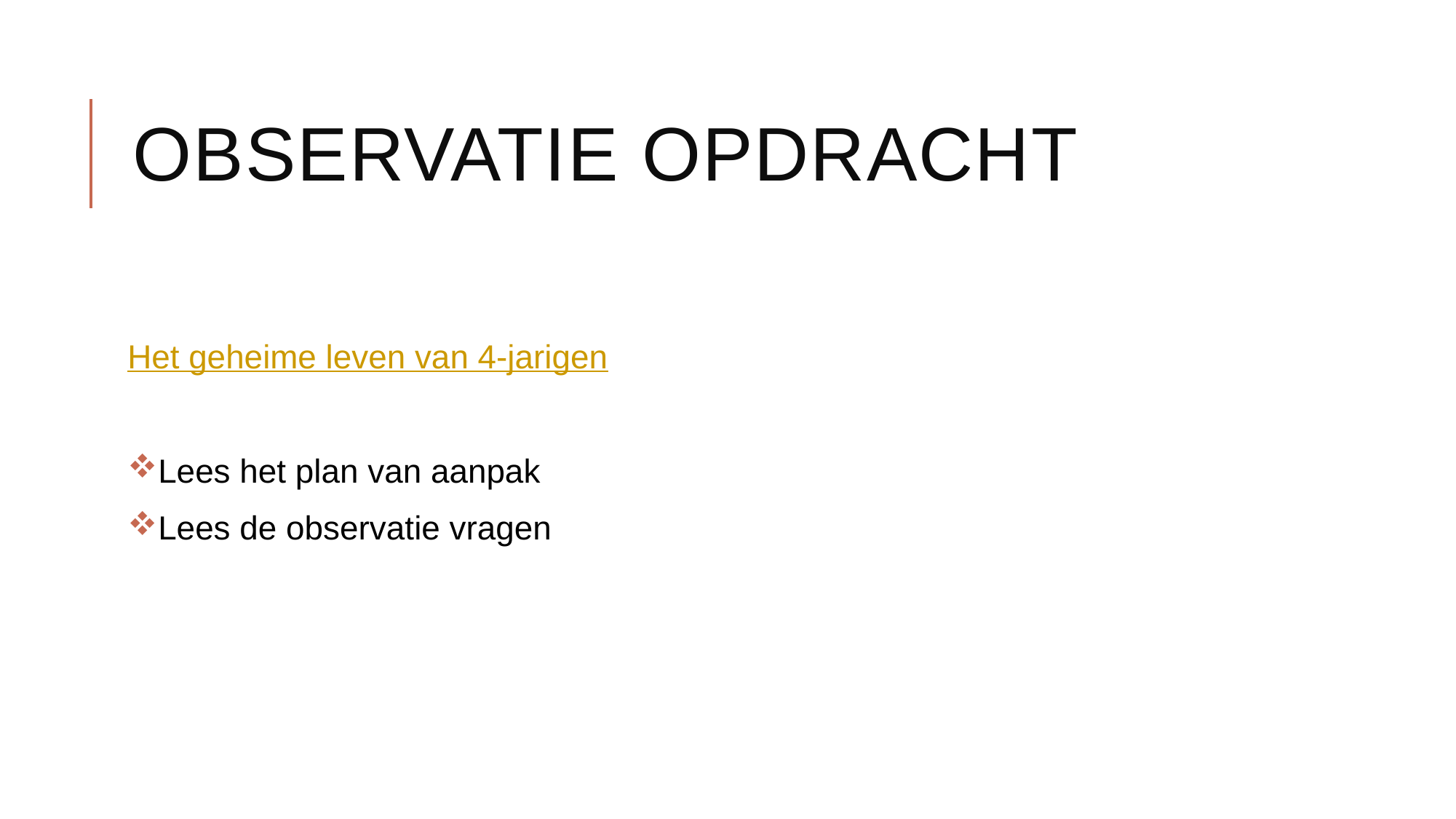

# Observatie opdracht

Het geheime leven van 4-jarigen

Lees het plan van aanpak
Lees de observatie vragen